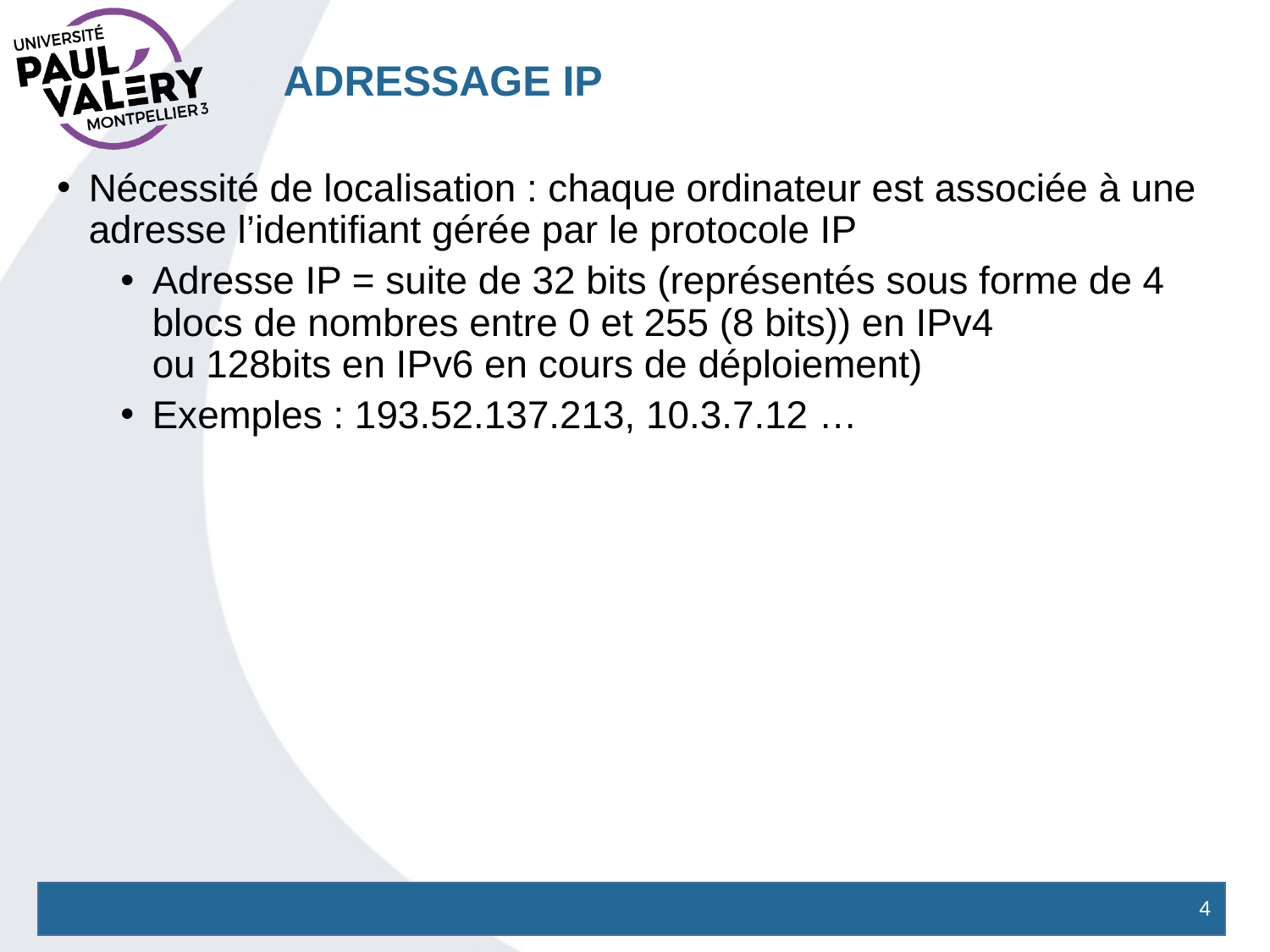

# Adressage IP
Nécessité de localisation : chaque ordinateur est associée à une adresse l’identifiant gérée par le protocole IP
Adresse IP = suite de 32 bits (représentés sous forme de 4 blocs de nombres entre 0 et 255 (8 bits)) en IPv4
ou 128bits en IPv6 en cours de déploiement)
Exemples : 193.52.137.213, 10.3.7.12 …

4